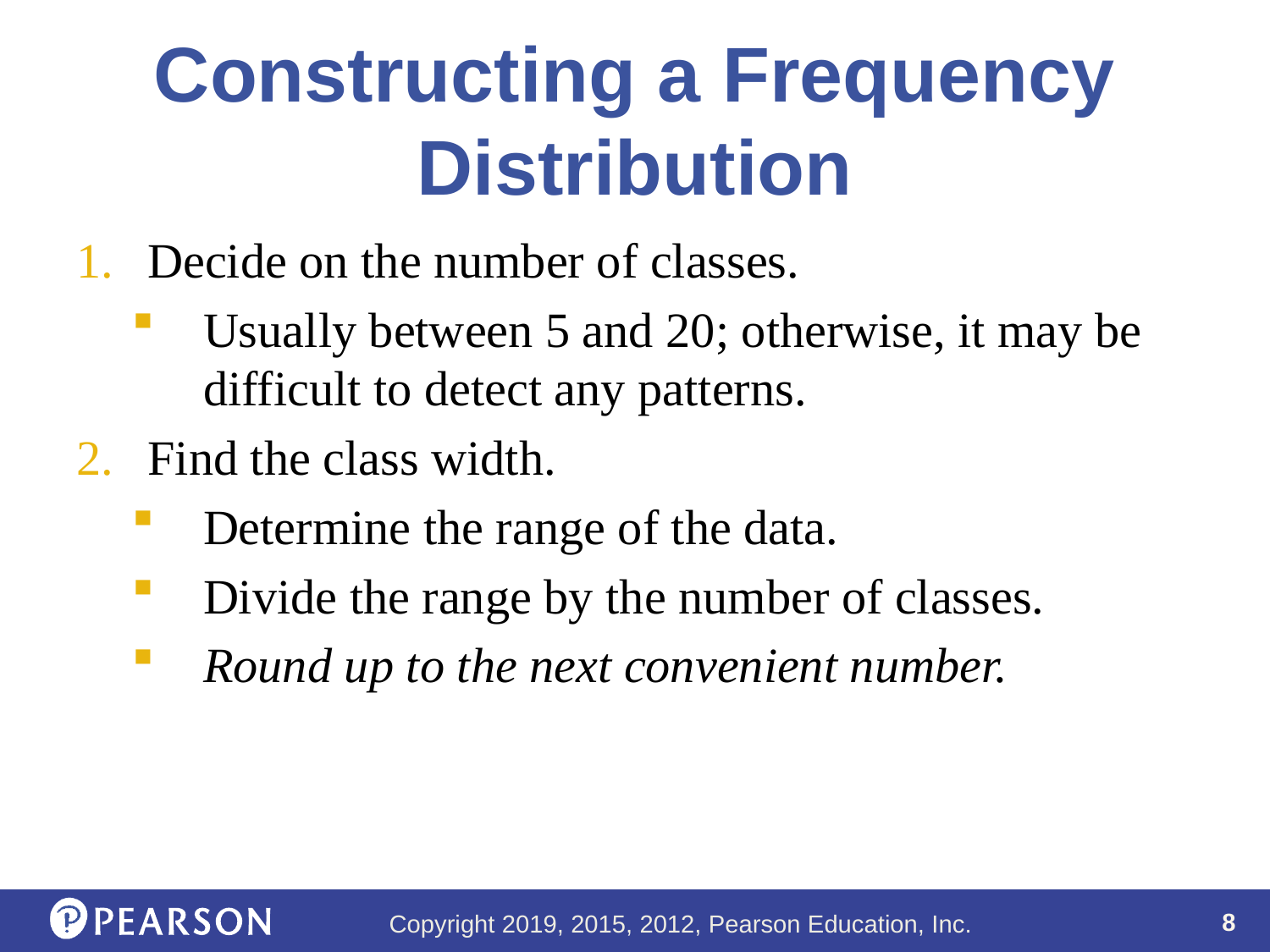

# Constructing a Frequency Distribution
Decide on the number of classes.
Usually between 5 and 20; otherwise, it may be difficult to detect any patterns.
Find the class width.
Determine the range of the data.
Divide the range by the number of classes.
Round up to the next convenient number.